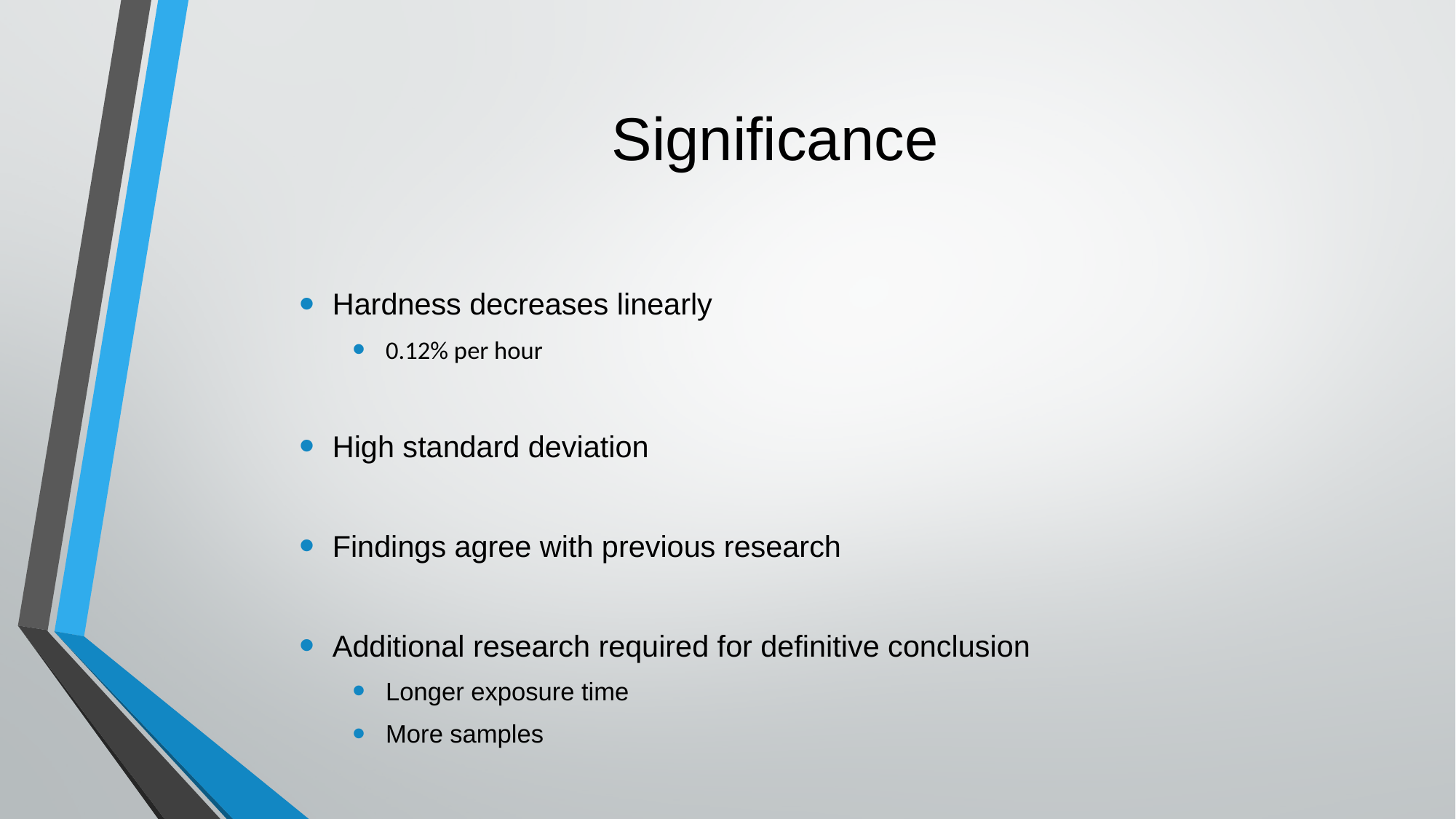

# Significance
Hardness decreases linearly
0.12% per hour

High standard deviation

Findings agree with previous research

Additional research required for definitive conclusion
Longer exposure time
More samples